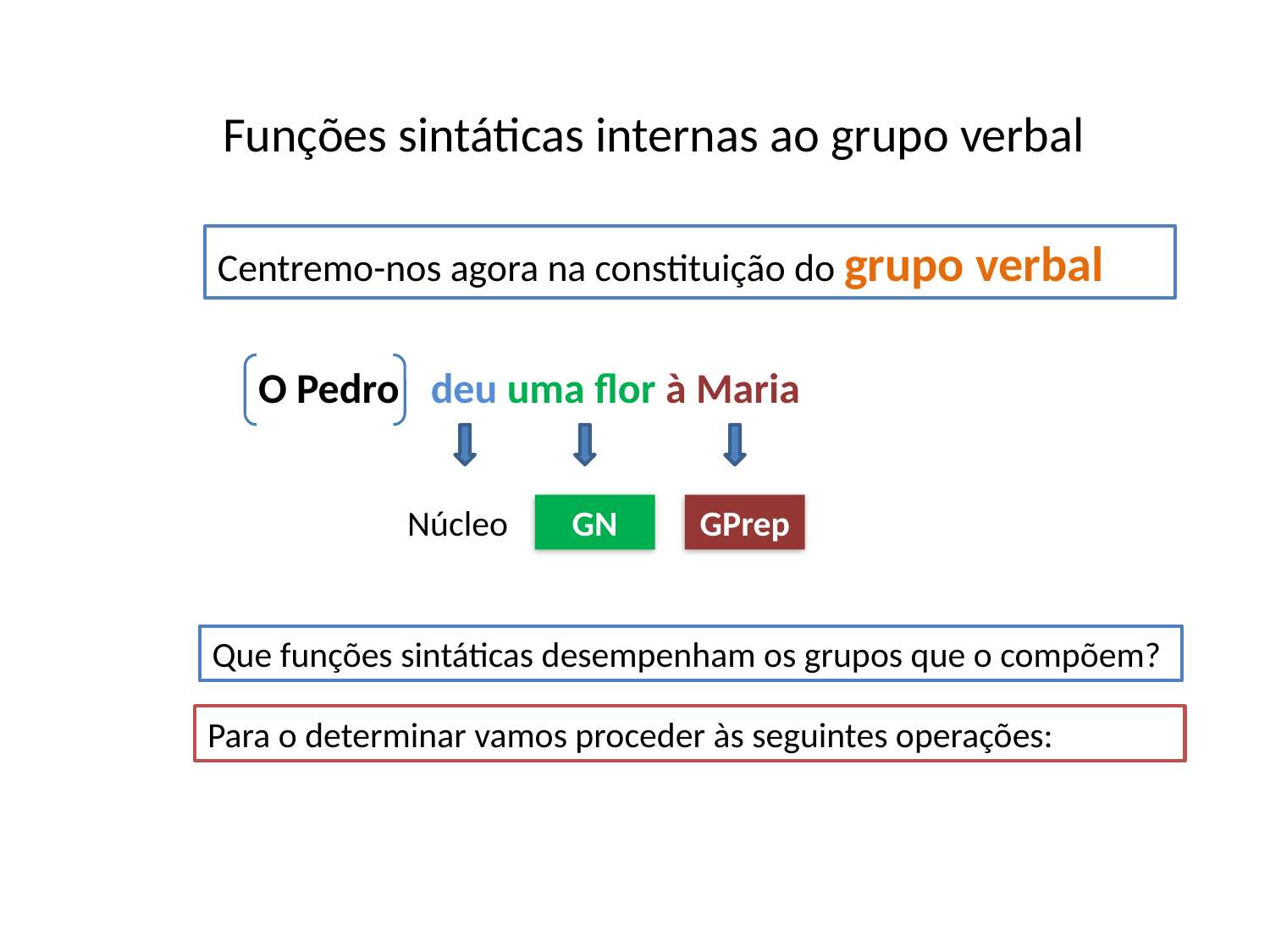

Funções sintáticas internas ao grupo verbal
Centremo-nos agora na constituição do grupo verbal
O Pedro

deu uma flor à Maria

Núcleo
GN
GPrep
Que funções sintáticas desempenham os grupos que o compõem?
Para o determinar vamos proceder às seguintes operações: